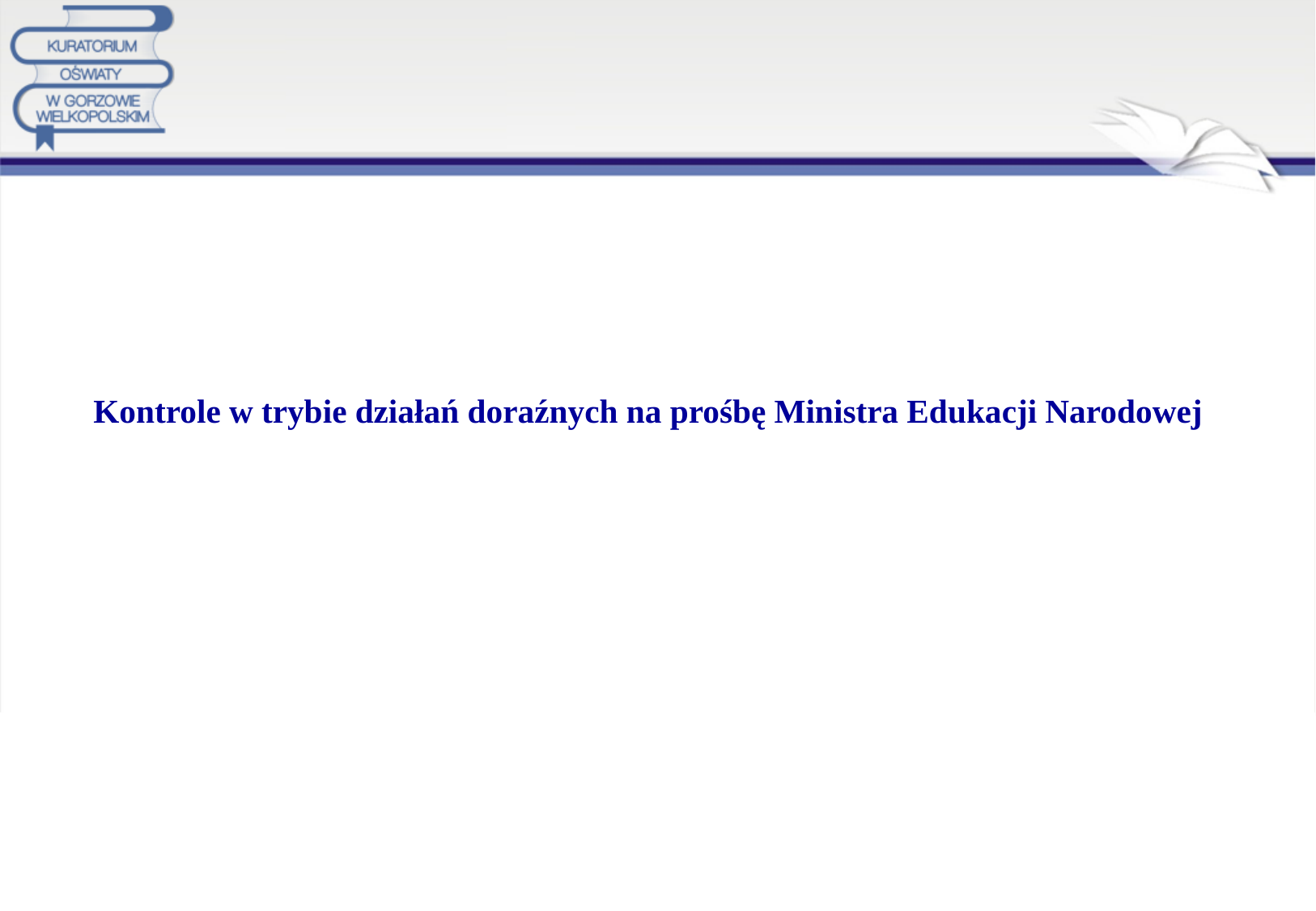

# Kontrole w trybie działań doraźnych na prośbę Ministra Edukacji Narodowej